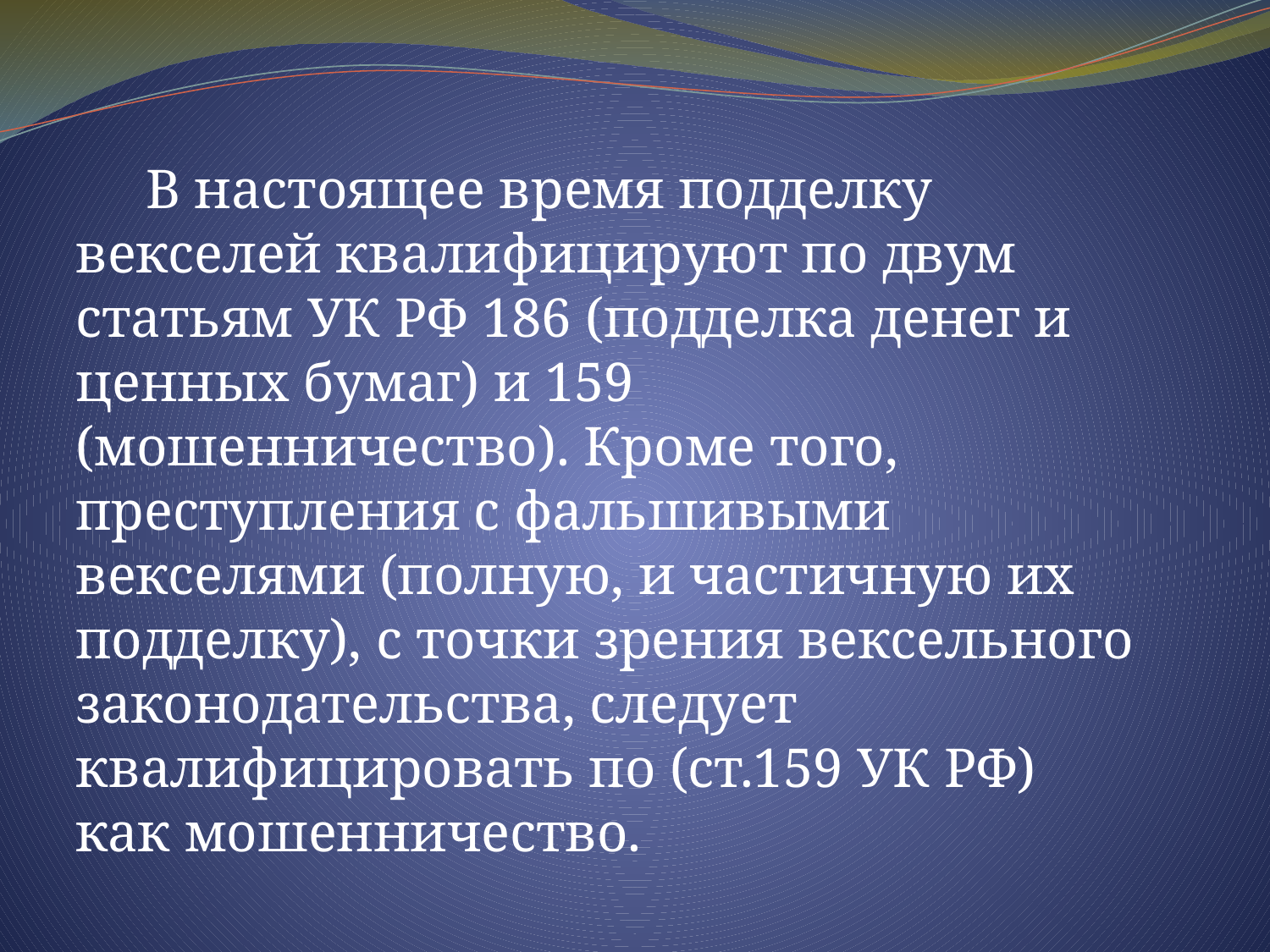

В настоящее время подделку векселей квалифицируют по двум статьям УК РФ 186 (подделка денег и ценных бумаг) и 159 (мошенничество). Кроме того, преступления с фальшивыми векселями (полную, и частичную их подделку), с точки зрения вексельного законодательства, следует квалифицировать по (ст.159 УК РФ) как мошенничество.